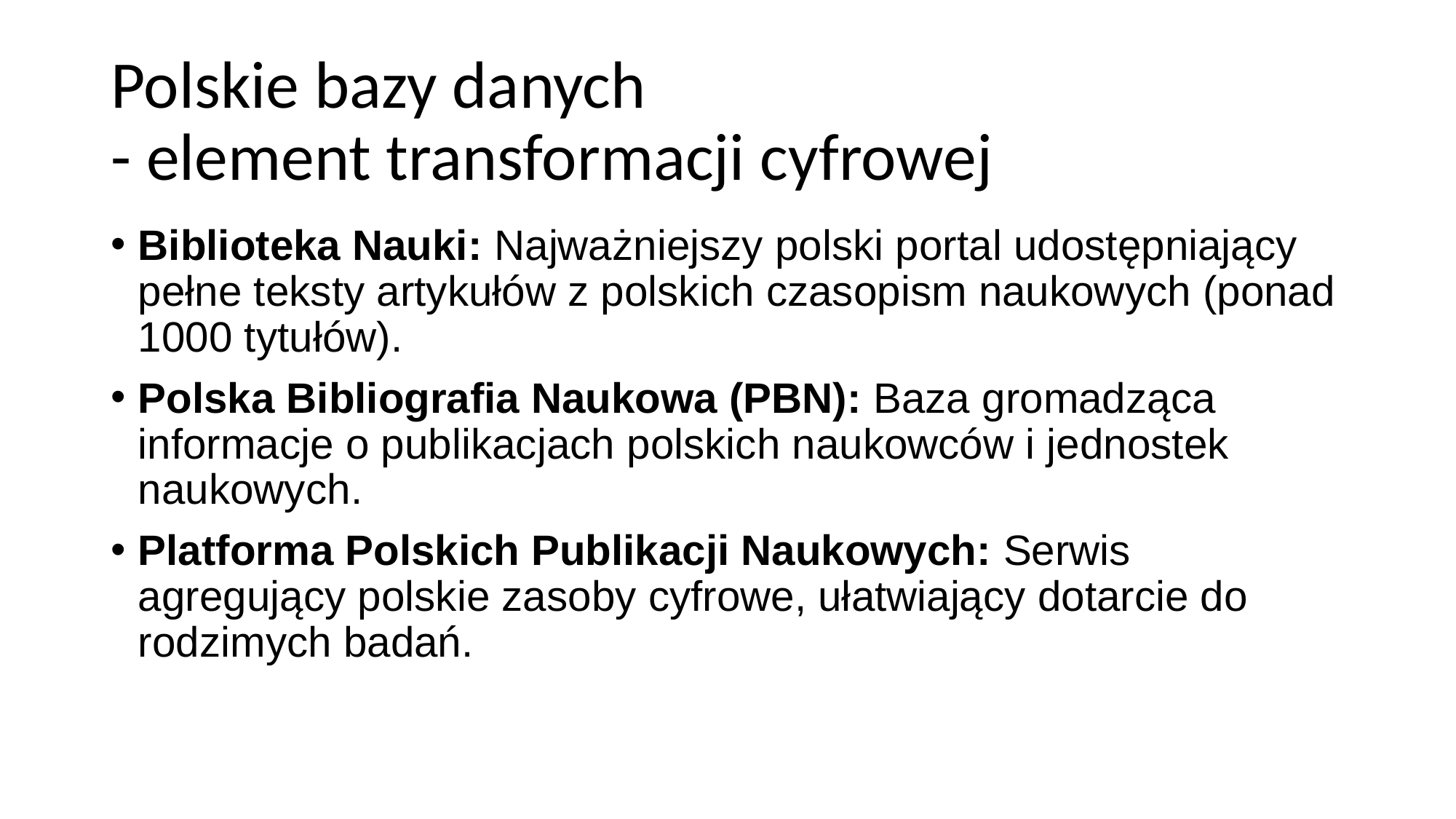

# Polskie bazy danych - element transformacji cyfrowej
Biblioteka Nauki: Najważniejszy polski portal udostępniający pełne teksty artykułów z polskich czasopism naukowych (ponad 1000 tytułów).
Polska Bibliografia Naukowa (PBN): Baza gromadząca informacje o publikacjach polskich naukowców i jednostek naukowych.
Platforma Polskich Publikacji Naukowych: Serwis agregujący polskie zasoby cyfrowe, ułatwiający dotarcie do rodzimych badań.